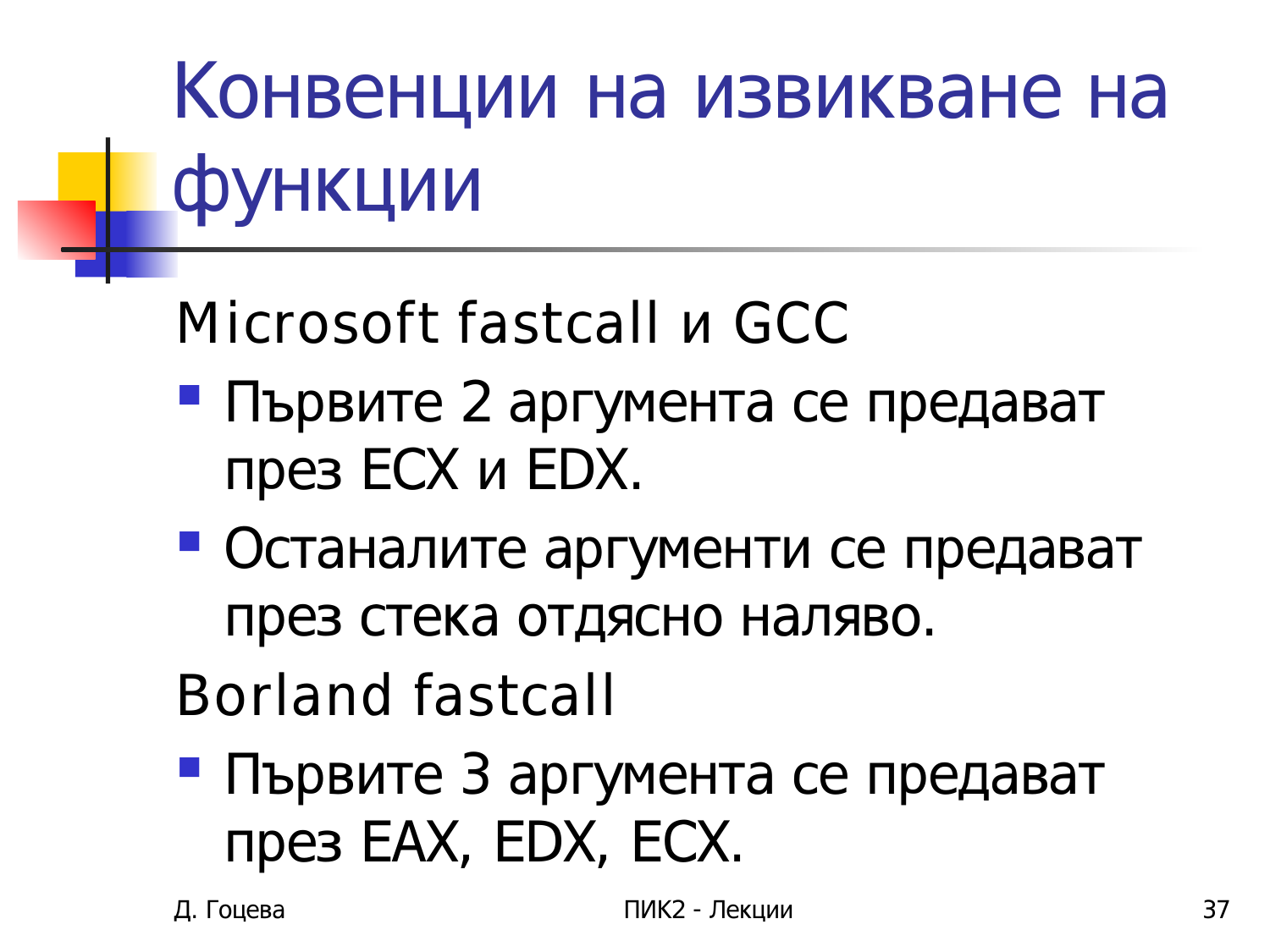

# Конвенции на извикване на функции
Microsoft fastcall и GCC
Първите 2 аргумента се предават през ECX и EDX.
Останалите аргументи се предават през стека отдясно наляво.
Borland fastcall
Първите 3 аргумента се предават през EAX, EDX, ECХ.
Д. Гоцева
ПИК2 - Лекции
37